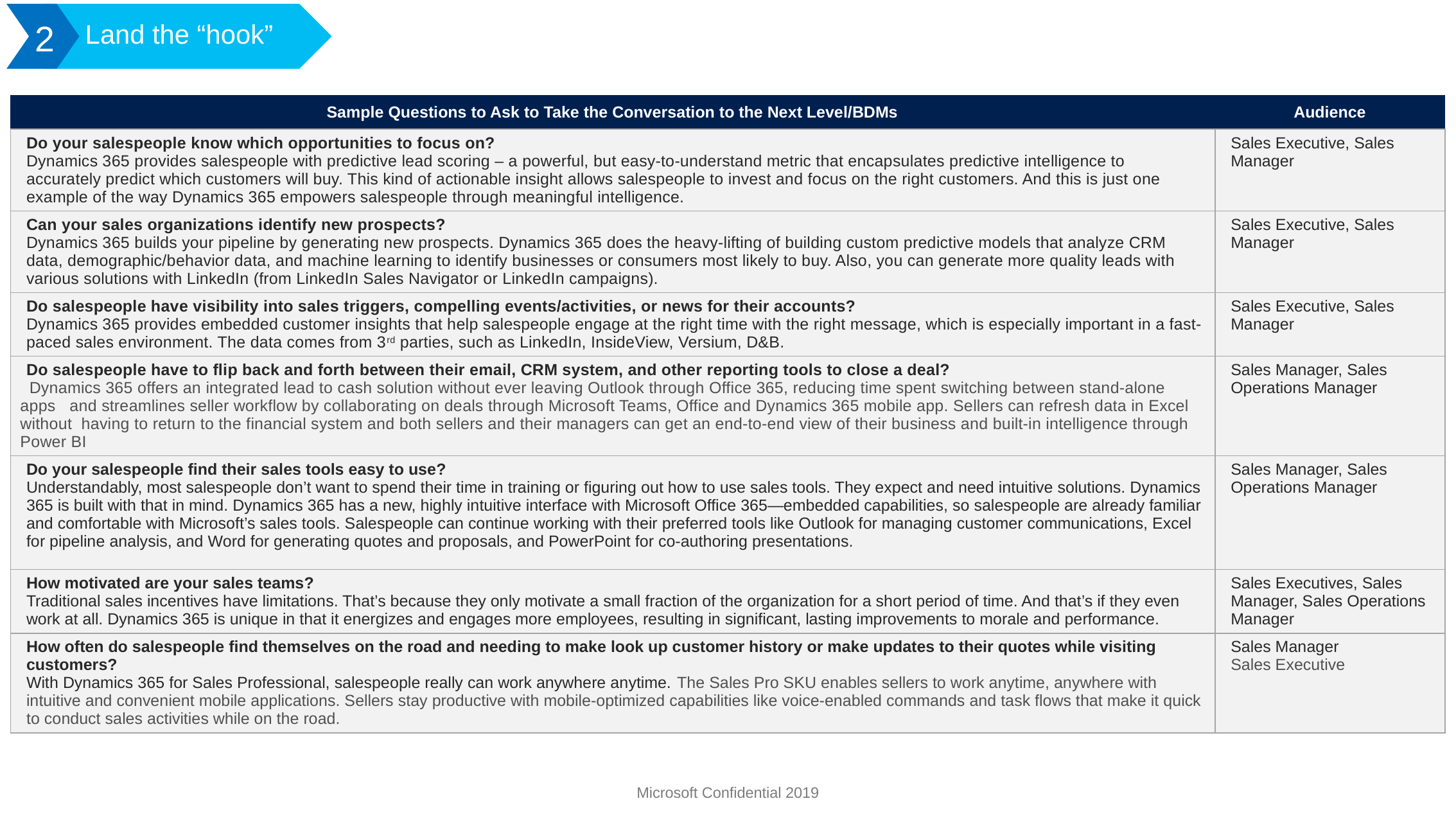

2
Land the “hook”
| Sample Questions to Ask to Take the Conversation to the Next Level/BDMs | Audience |
| --- | --- |
| Do your salespeople know which opportunities to focus on? Dynamics 365 provides salespeople with predictive lead scoring – a powerful, but easy-to-understand metric that encapsulates predictive intelligence to accurately predict which customers will buy. This kind of actionable insight allows salespeople to invest and focus on the right customers. And this is just one example of the way Dynamics 365 empowers salespeople through meaningful intelligence. | Sales Executive, Sales Manager |
| Can your sales organizations identify new prospects? Dynamics 365 builds your pipeline by generating new prospects. Dynamics 365 does the heavy-lifting of building custom predictive models that analyze CRM data, demographic/behavior data, and machine learning to identify businesses or consumers most likely to buy. Also, you can generate more quality leads with various solutions with LinkedIn (from LinkedIn Sales Navigator or LinkedIn campaigns). | Sales Executive, Sales Manager |
| Do salespeople have visibility into sales triggers, compelling events/activities, or news for their accounts? Dynamics 365 provides embedded customer insights that help salespeople engage at the right time with the right message, which is especially important in a fast-paced sales environment. The data comes from 3rd parties, such as LinkedIn, InsideView, Versium, D&B. | Sales Executive, Sales Manager |
| Do salespeople have to flip back and forth between their email, CRM system, and other reporting tools to close a deal?    Dynamics 365 offers an integrated lead to cash solution without ever leaving Outlook through Office 365, reducing time spent switching between stand-alone apps   and streamlines seller workflow by collaborating on deals through Microsoft Teams, Office and Dynamics 365 mobile app. Sellers can refresh data in Excel without  having to return to the financial system and both sellers and their managers can get an end-to-end view of their business and built-in intelligence through Power BI | Sales Manager, Sales Operations Manager |
| Do your salespeople find their sales tools easy to use? Understandably, most salespeople don’t want to spend their time in training or figuring out how to use sales tools. They expect and need intuitive solutions. Dynamics 365 is built with that in mind. Dynamics 365 has a new, highly intuitive interface with Microsoft Office 365—embedded capabilities, so salespeople are already familiar and comfortable with Microsoft’s sales tools. Salespeople can continue working with their preferred tools like Outlook for managing customer communications, Excel for pipeline analysis, and Word for generating quotes and proposals, and PowerPoint for co-authoring presentations. | Sales Manager, Sales Operations Manager |
| How motivated are your sales teams? Traditional sales incentives have limitations. That’s because they only motivate a small fraction of the organization for a short period of time. And that’s if they even work at all. Dynamics 365 is unique in that it energizes and engages more employees, resulting in significant, lasting improvements to morale and performance. | Sales Executives, Sales Manager, Sales Operations Manager |
| How often do salespeople find themselves on the road and needing to make look up customer history or make updates to their quotes while visiting customers? With Dynamics 365 for Sales Professional, salespeople really can work anywhere anytime. The Sales Pro SKU enables sellers to work anytime, anywhere with intuitive and convenient mobile applications. Sellers stay productive with mobile-optimized capabilities like voice-enabled commands and task flows that make it quick to conduct sales activities while on the road. | Sales Manager Sales Executive |